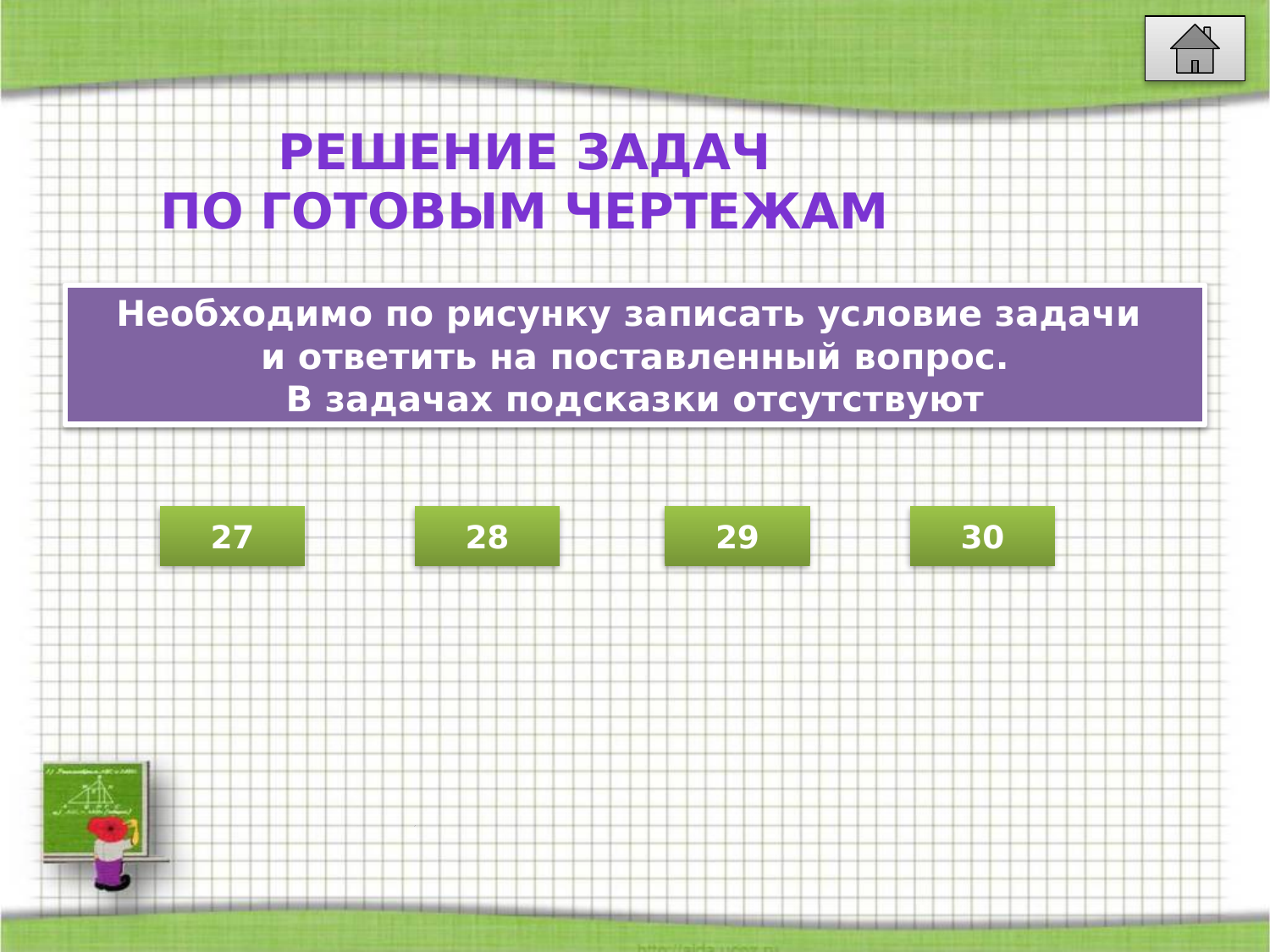

Решение задач
по готовым чертежам
Необходимо по рисунку записать условие задачи
и ответить на поставленный вопрос.
В задачах подсказки отсутствуют
27
28
30
29